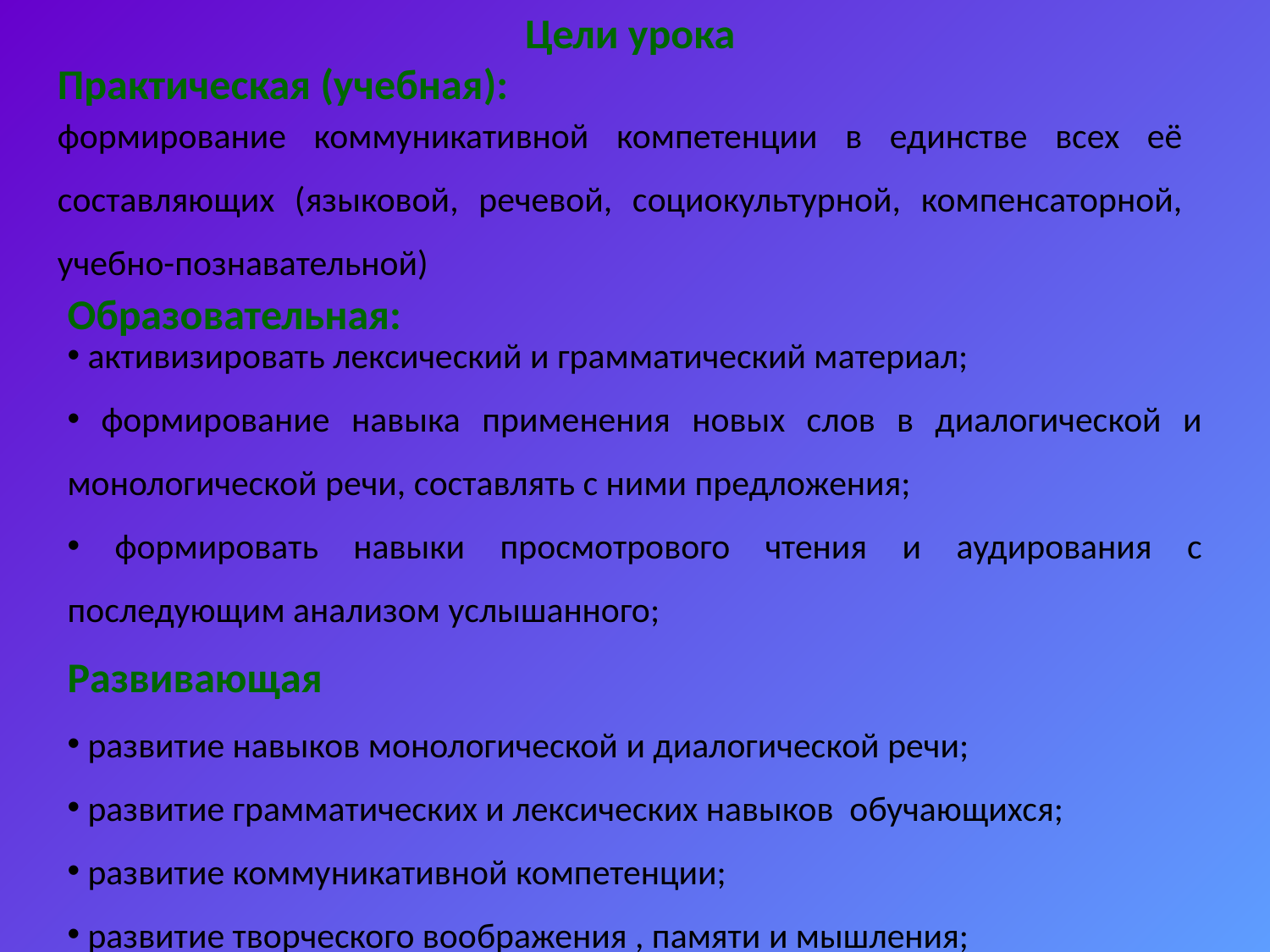

Цели урока
Практическая (учебная):

формирование коммуникативной компетенции в единстве всех её составляющих (языковой, речевой, социокультурной, компенсаторной, учебно-познавательной)
Образовательная:
 активизировать лексический и грамматический материал;
 формирование навыка применения новых слов в диалогической и монологической речи, составлять с ними предложения;
 формировать навыки просмотрового чтения и аудирования с последующим анализом услышанного;
Развивающая
 развитие навыков монологической и диалогической речи;
 развитие грамматических и лексических навыков  обучающихся;
 развитие коммуникативной компетенции;
 развитие творческого воображения , памяти и мышления;